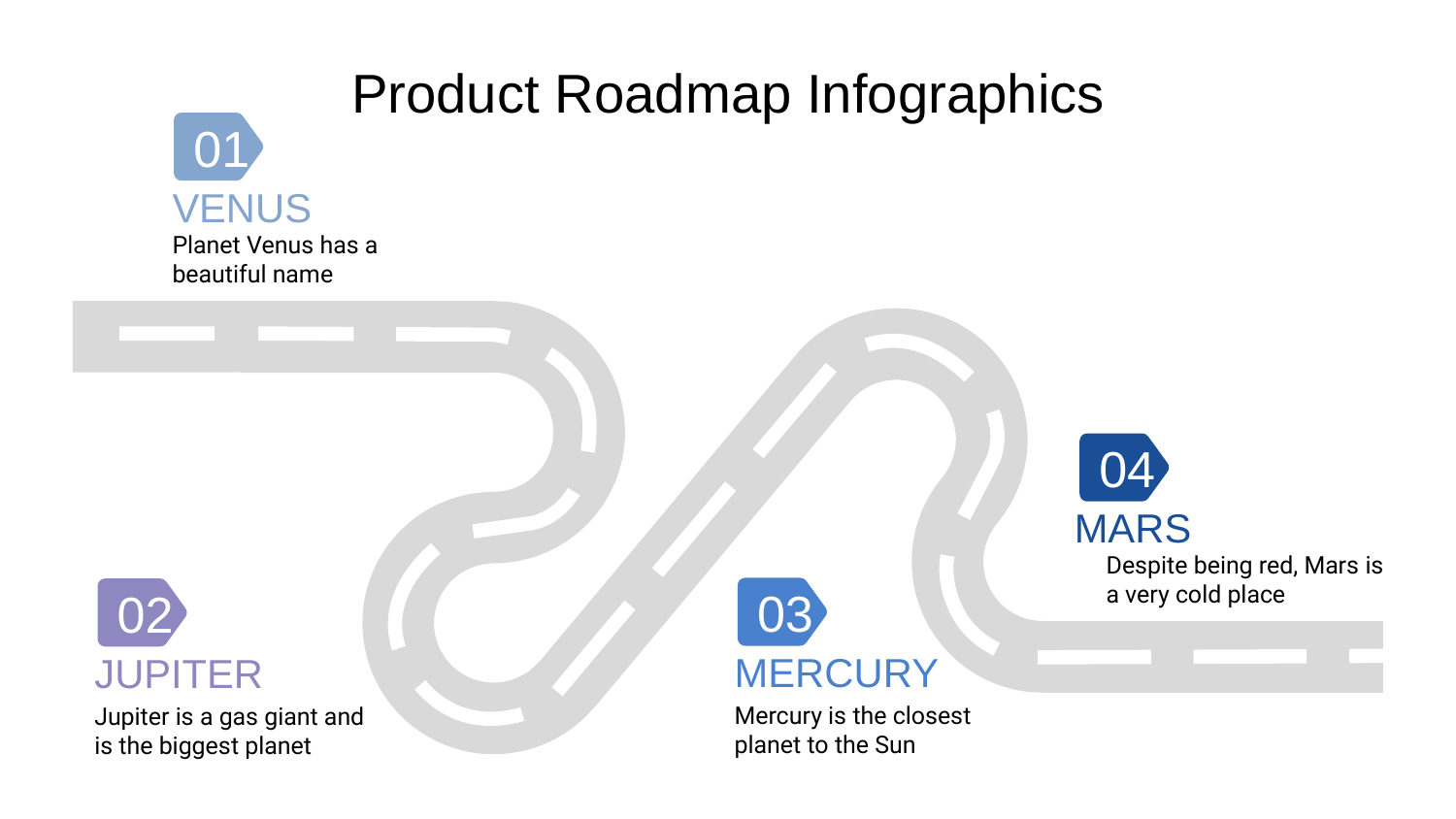

# Product Roadmap Infographics
 01
VENUS
Planet Venus has a beautiful name

 04
MARS
Despite being red, Mars is a very cold place
 03
 02
MERCURY
JUPITER
Mercury is the closest planet to the Sun
Jupiter is a gas giant and is the biggest planet